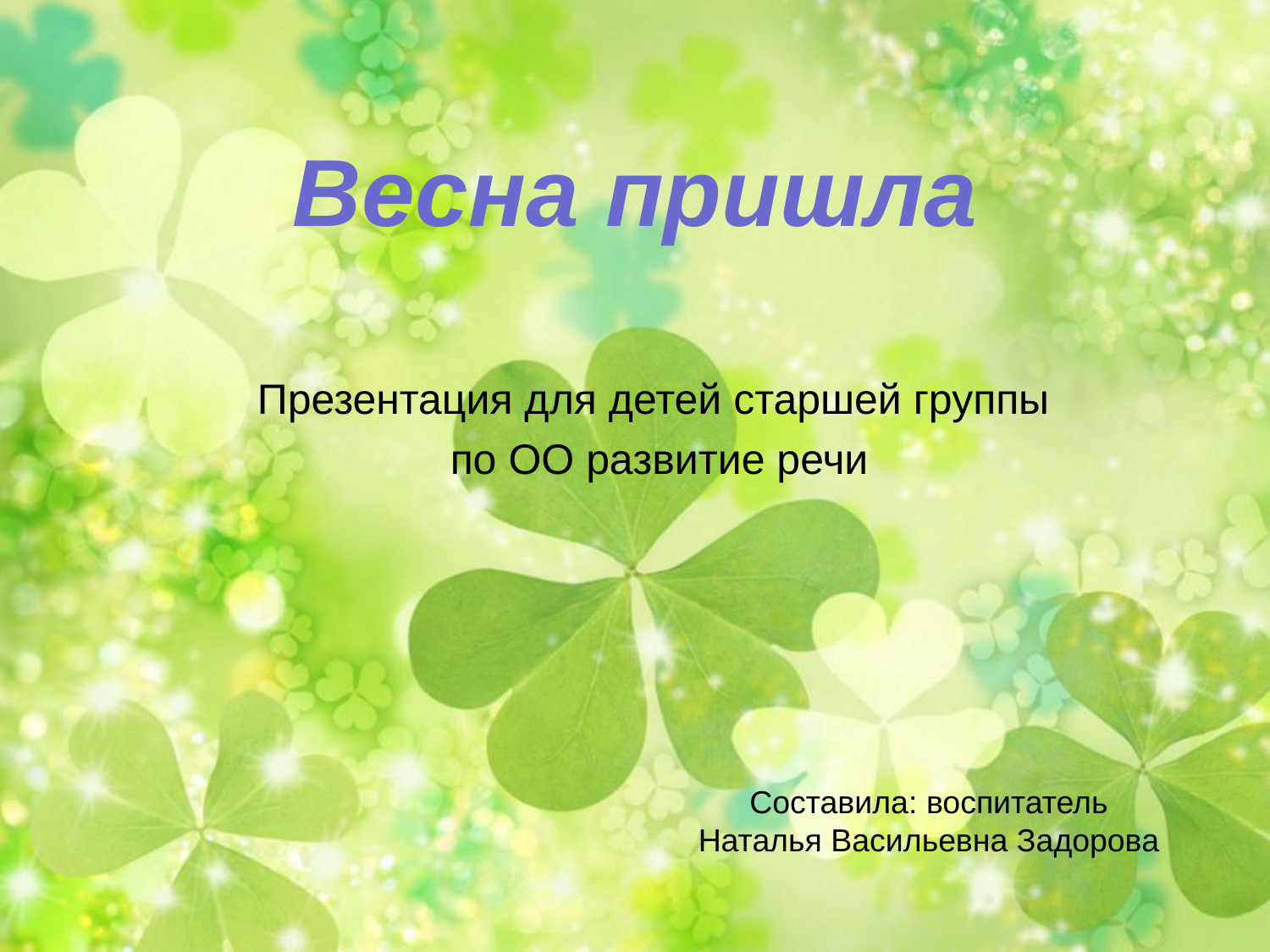

Весна пришла
Презентация для детей старшей группы
по ОО развитие речи
Составила: воспитатель
Наталья Васильевна Задорова